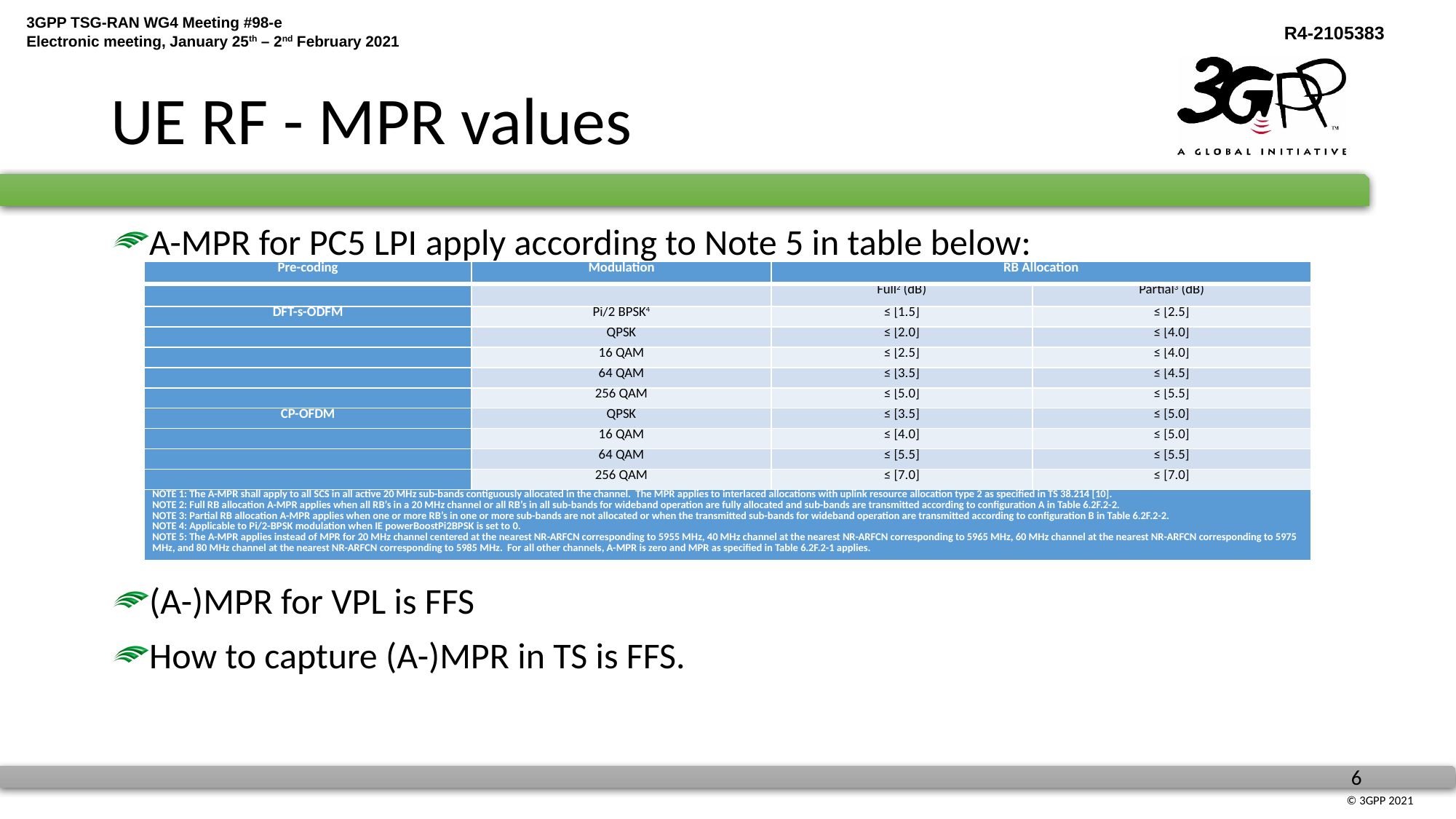

# UE RF - MPR values
A-MPR for PC5 LPI apply according to Note 5 in table below:

(A-)MPR for VPL is FFS
How to capture (A-)MPR in TS is FFS.

| Pre-coding | Modulation | RB Allocation |  |
| --- | --- | --- | --- |
|  |  | Full2 (dB) | Partial3 (dB) |
| DFT-s-ODFM | Pi/2 BPSK4 | ≤ [1.5] | ≤ [2.5] |
|  | QPSK | ≤ [2.0] | ≤ [4.0] |
|  | 16 QAM | ≤ [2.5] | ≤ [4.0] |
|  | 64 QAM | ≤ [3.5] | ≤ [4.5] |
|  | 256 QAM | ≤ [5.0] | ≤ [5.5] |
| CP-OFDM | QPSK | ≤ [3.5] | ≤ [5.0] |
|  | 16 QAM | ≤ [4.0] | ≤ [5.0] |
|  | 64 QAM | ≤ [5.5] | ≤ [5.5] |
|  | 256 QAM | ≤ [7.0] | ≤ [7.0] |
| NOTE 1: The A-MPR shall apply to all SCS in all active 20 MHz sub-bands contiguously allocated in the channel. The MPR applies to interlaced allocations with uplink resource allocation type 2 as specified in TS 38.214 [10]. NOTE 2: Full RB allocation A-MPR applies when all RB’s in a 20 MHz channel or all RB’s in all sub-bands for wideband operation are fully allocated and sub-bands are transmitted according to configuration A in Table 6.2F.2-2. NOTE 3: Partial RB allocation A-MPR applies when one or more RB’s in one or more sub-bands are not allocated or when the transmitted sub-bands for wideband operation are transmitted according to configuration B in Table 6.2F.2-2. NOTE 4: Applicable to Pi/2-BPSK modulation when IE powerBoostPi2BPSK is set to 0. NOTE 5: The A-MPR applies instead of MPR for 20 MHz channel centered at the nearest NR-ARFCN corresponding to 5955 MHz, 40 MHz channel at the nearest NR-ARFCN corresponding to 5965 MHz, 60 MHz channel at the nearest NR-ARFCN corresponding to 5975 MHz, and 80 MHz channel at the nearest NR-ARFCN corresponding to 5985 MHz. For all other channels, A-MPR is zero and MPR as specified in Table 6.2F.2-1 applies. |  |  |  |